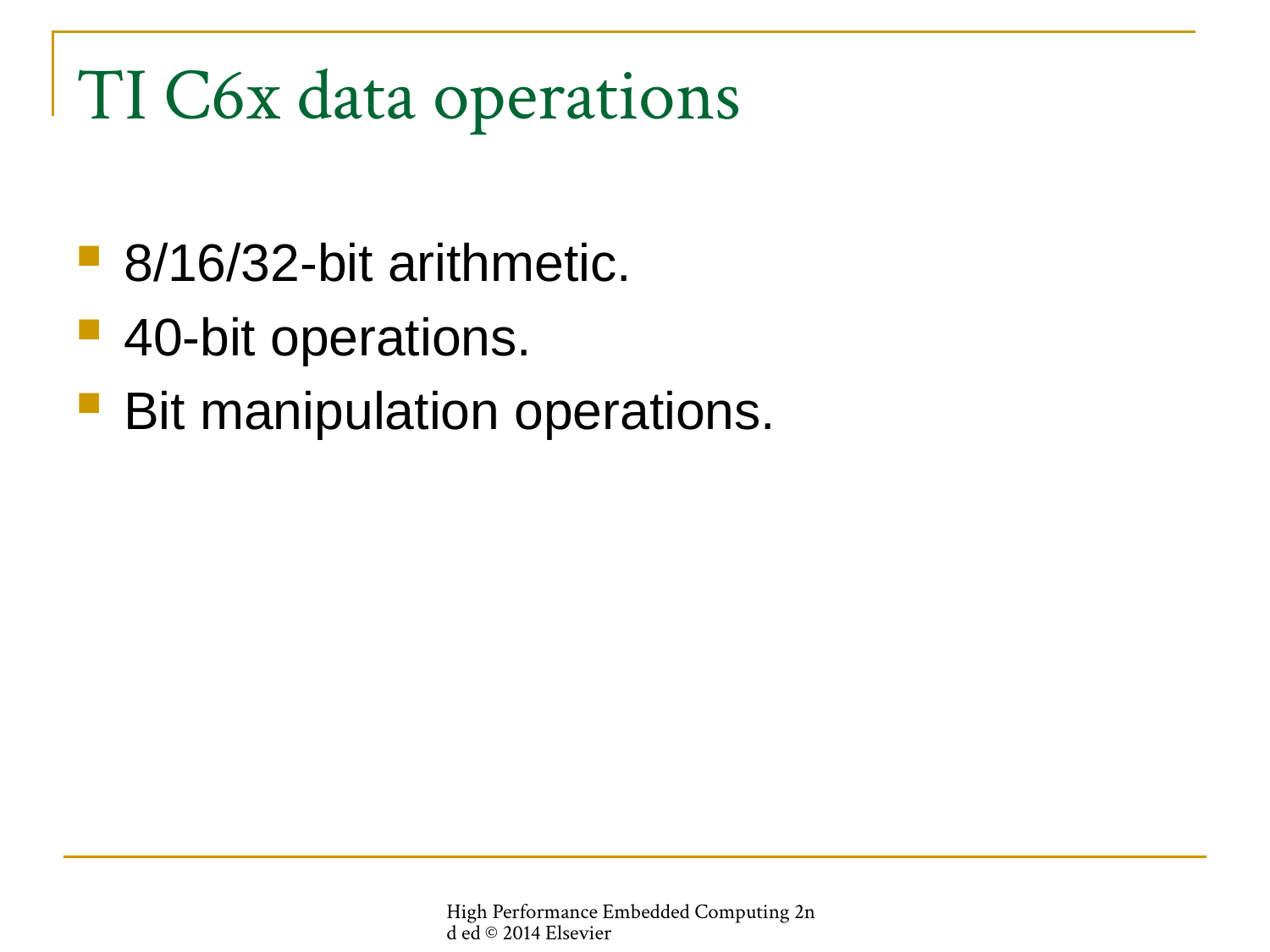

# TI C6x data operations
8/16/32-bit arithmetic.
40-bit operations.
Bit manipulation operations.
High Performance Embedded Computing 2nd ed © 2014 Elsevier